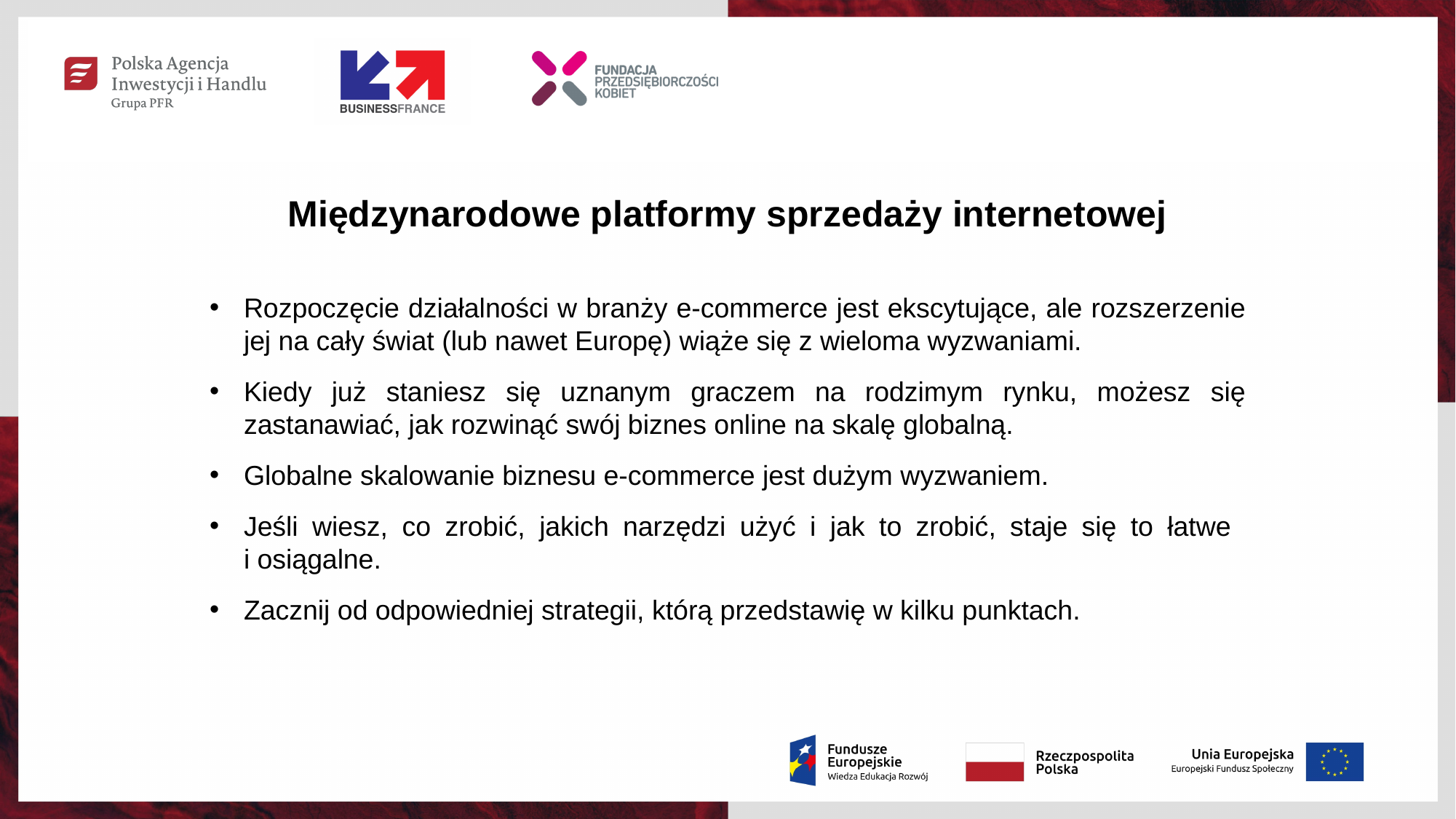

Międzynarodowe platformy sprzedaży internetowej
Rozpoczęcie działalności w branży e-commerce jest ekscytujące, ale rozszerzenie jej na cały świat (lub nawet Europę) wiąże się z wieloma wyzwaniami.
Kiedy już staniesz się uznanym graczem na rodzimym rynku, możesz się zastanawiać, jak rozwinąć swój biznes online na skalę globalną.
Globalne skalowanie biznesu e-commerce jest dużym wyzwaniem.
Jeśli wiesz, co zrobić, jakich narzędzi użyć i jak to zrobić, staje się to łatwe
i osiągalne.
Zacznij od odpowiedniej strategii, którą przedstawię w kilku punktach.